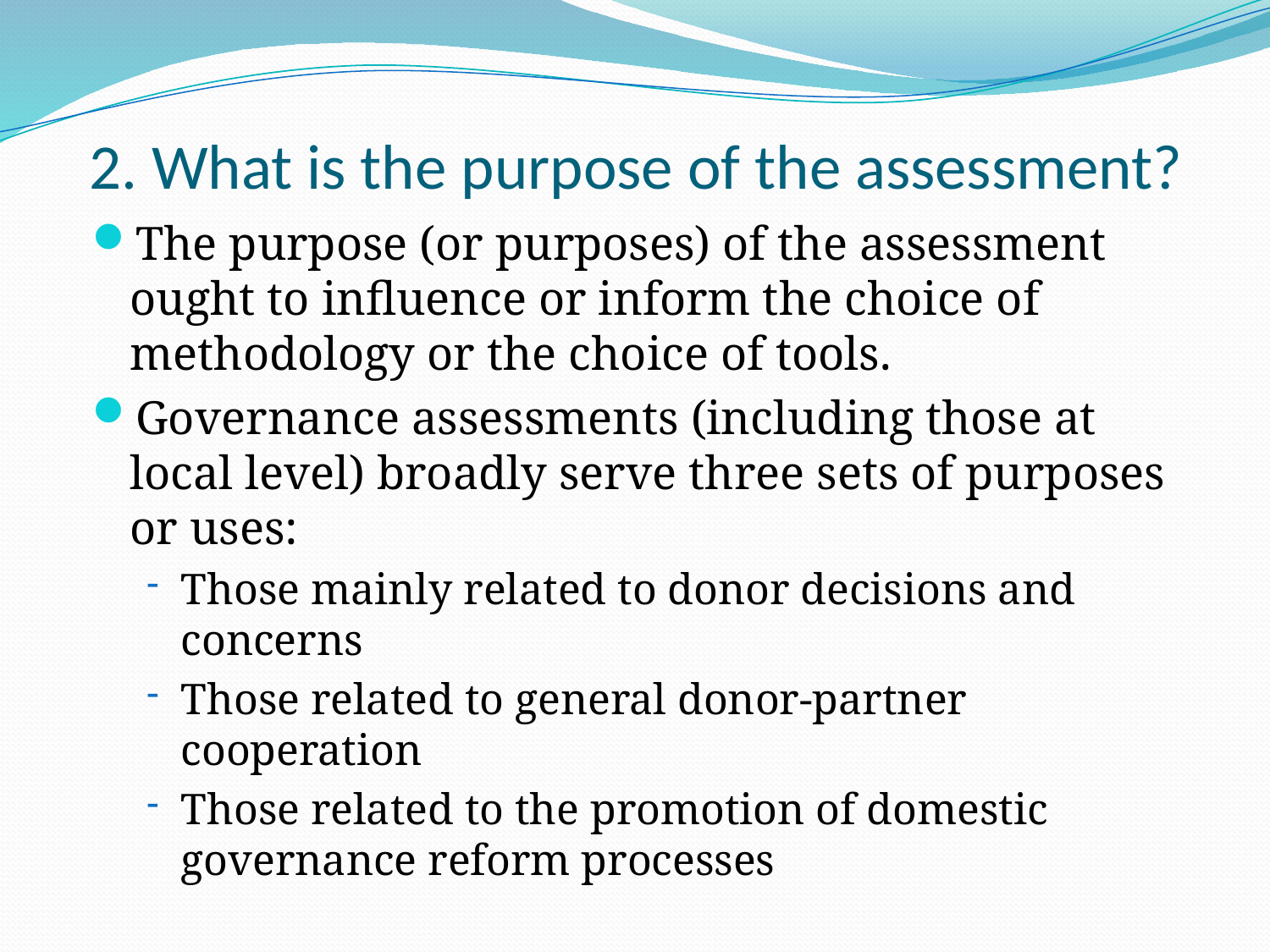

# 2. What is the purpose of the assessment?
The purpose (or purposes) of the assessment ought to influence or inform the choice of methodology or the choice of tools.
Governance assessments (including those at local level) broadly serve three sets of purposes or uses:
Those mainly related to donor decisions and concerns
Those related to general donor-partner cooperation
Those related to the promotion of domestic governance reform processes